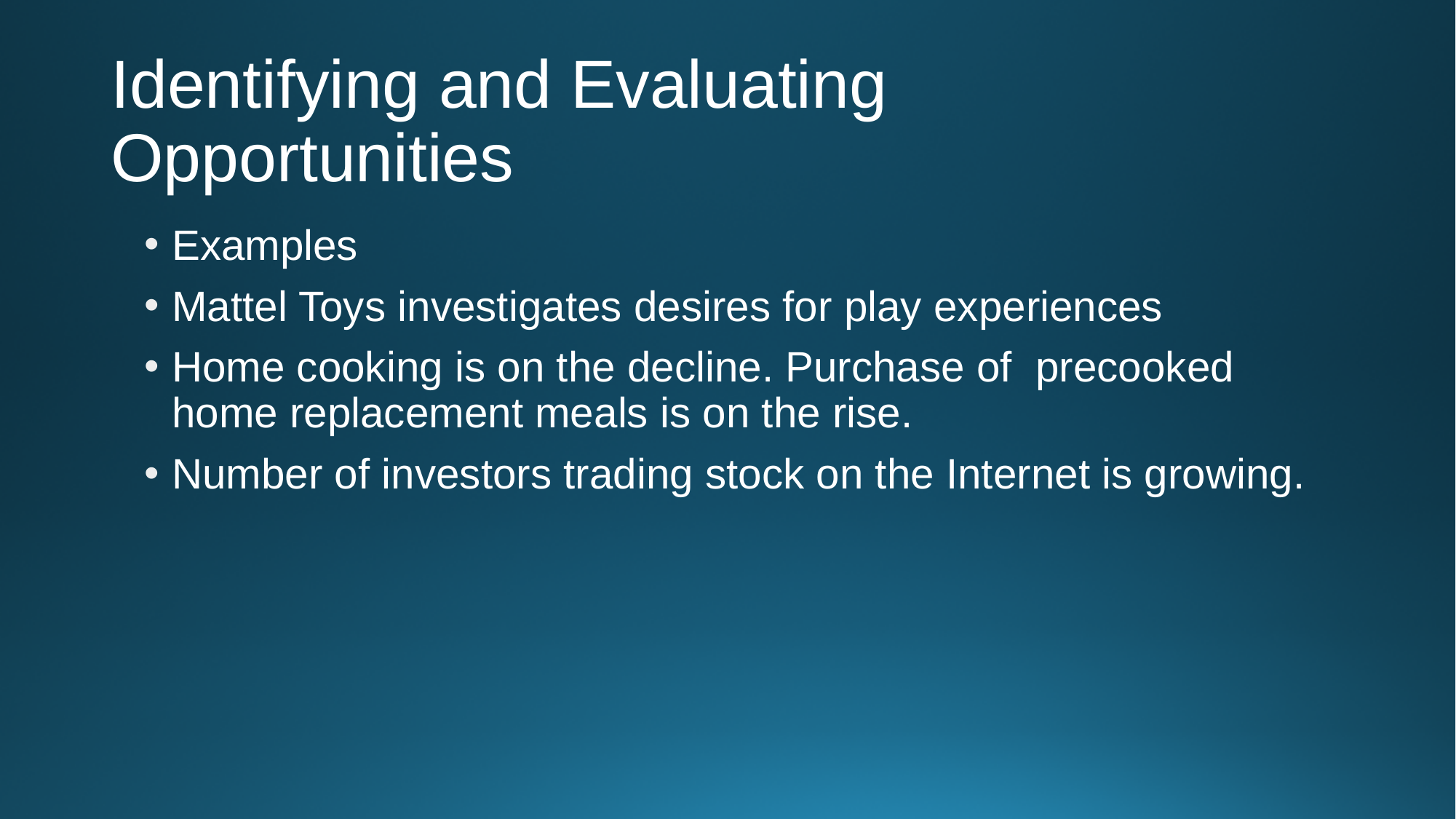

# Identifying and Evaluating     Opportunities
Examples
Mattel Toys investigates desires for play experiences
Home cooking is on the decline. Purchase of  precooked home replacement meals is on the rise.
Number of investors trading stock on the Internet is growing.